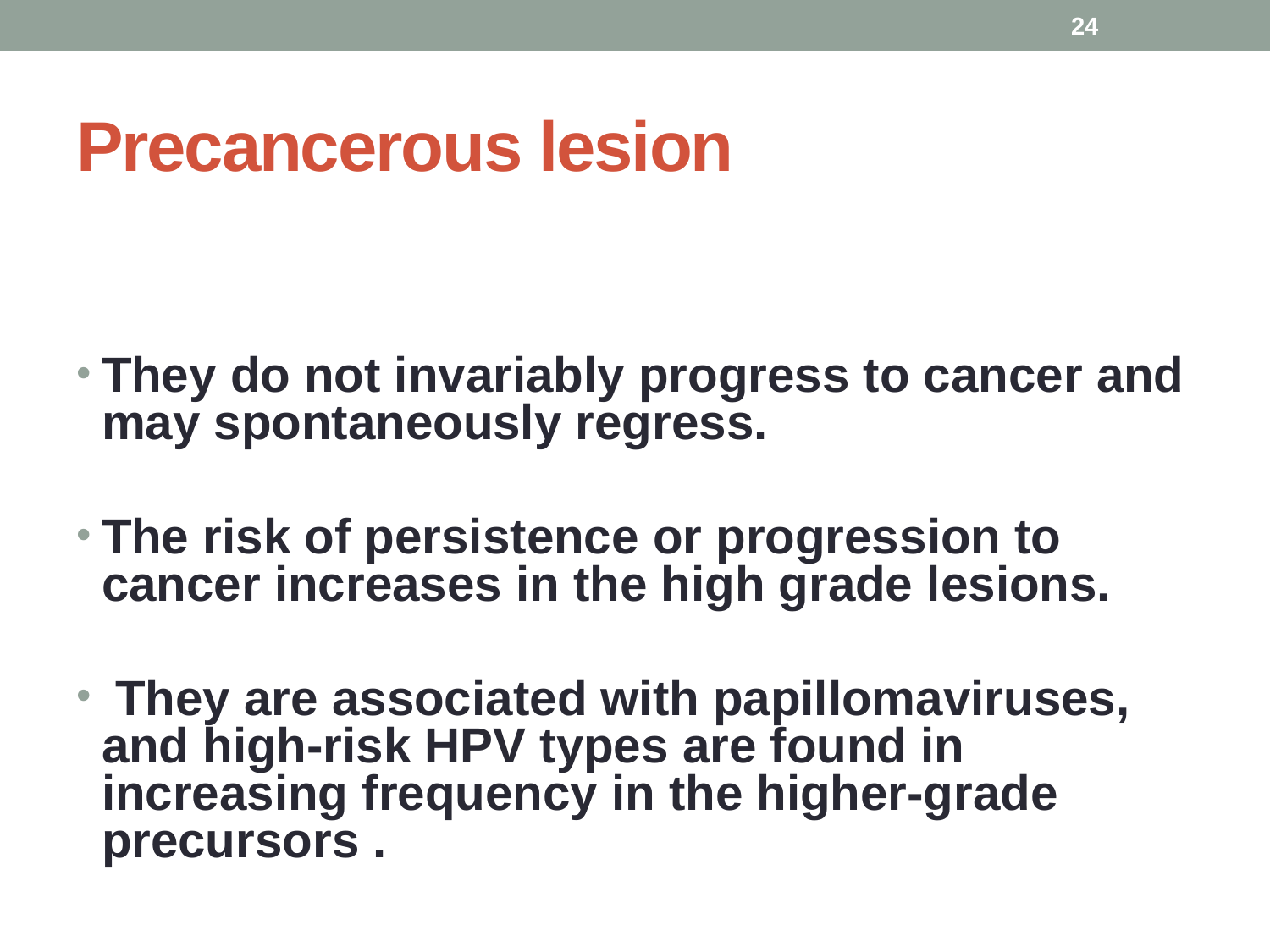

24
# Precancerous lesion

They do not invariably progress to cancer and may spontaneously regress.

The risk of persistence or progression to cancer increases in the high grade lesions.

 They are associated with papillomaviruses, and high-risk HPV types are found in increasing frequency in the higher-grade precursors .